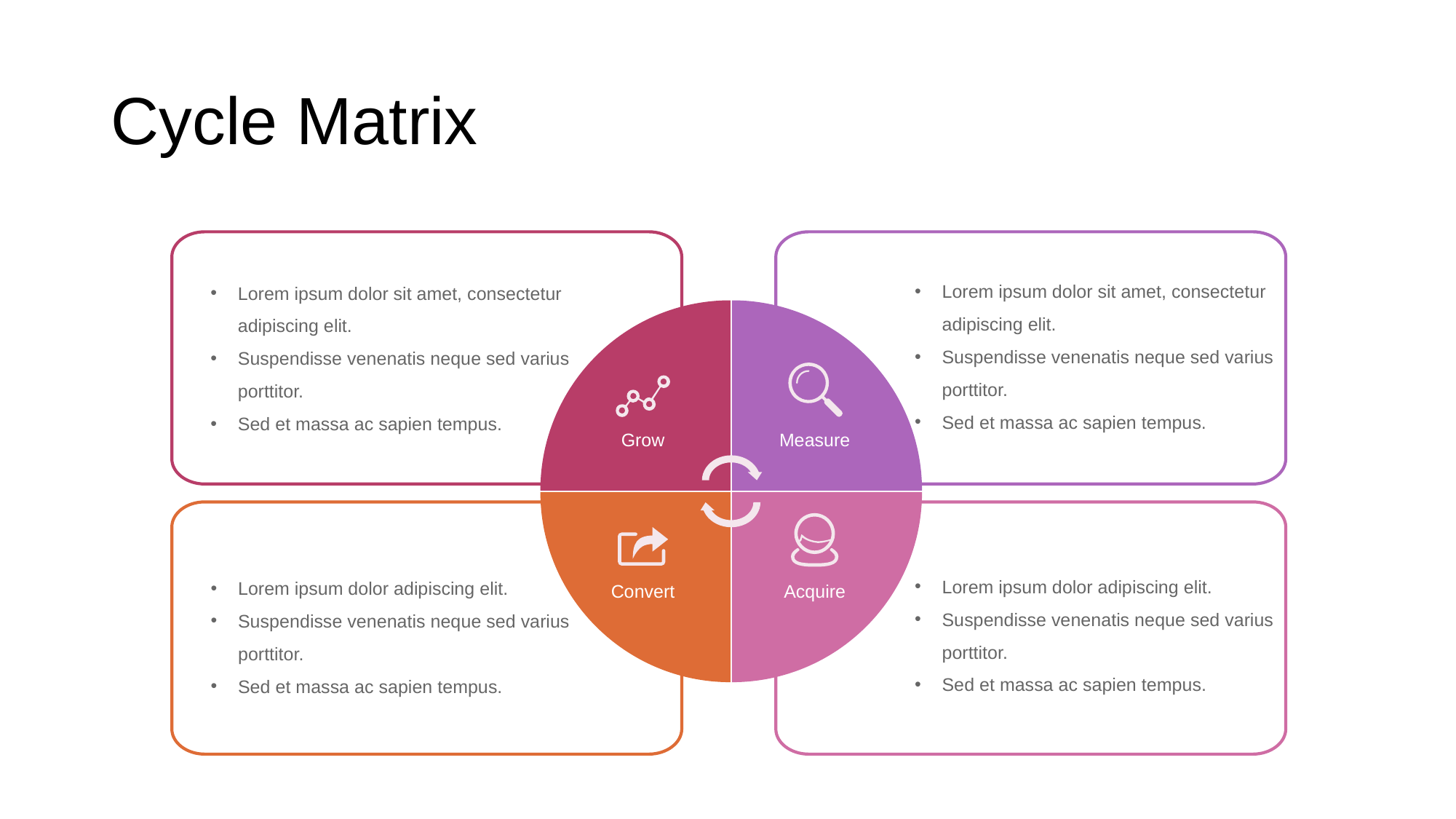

# Cycle Matrix

Lorem ipsum dolor sit amet, consectetur adipiscing elit.
Suspendisse venenatis neque sed varius porttitor.
Sed et massa ac sapien tempus.
Lorem ipsum dolor sit amet, consectetur adipiscing elit.
Suspendisse venenatis neque sed varius porttitor.
Sed et massa ac sapien tempus.

Grow
Measure

Lorem ipsum dolor adipiscing elit.
Suspendisse venenatis neque sed varius porttitor.
Sed et massa ac sapien tempus.
Lorem ipsum dolor adipiscing elit.
Suspendisse venenatis neque sed varius porttitor.
Sed et massa ac sapien tempus.
Convert
Acquire